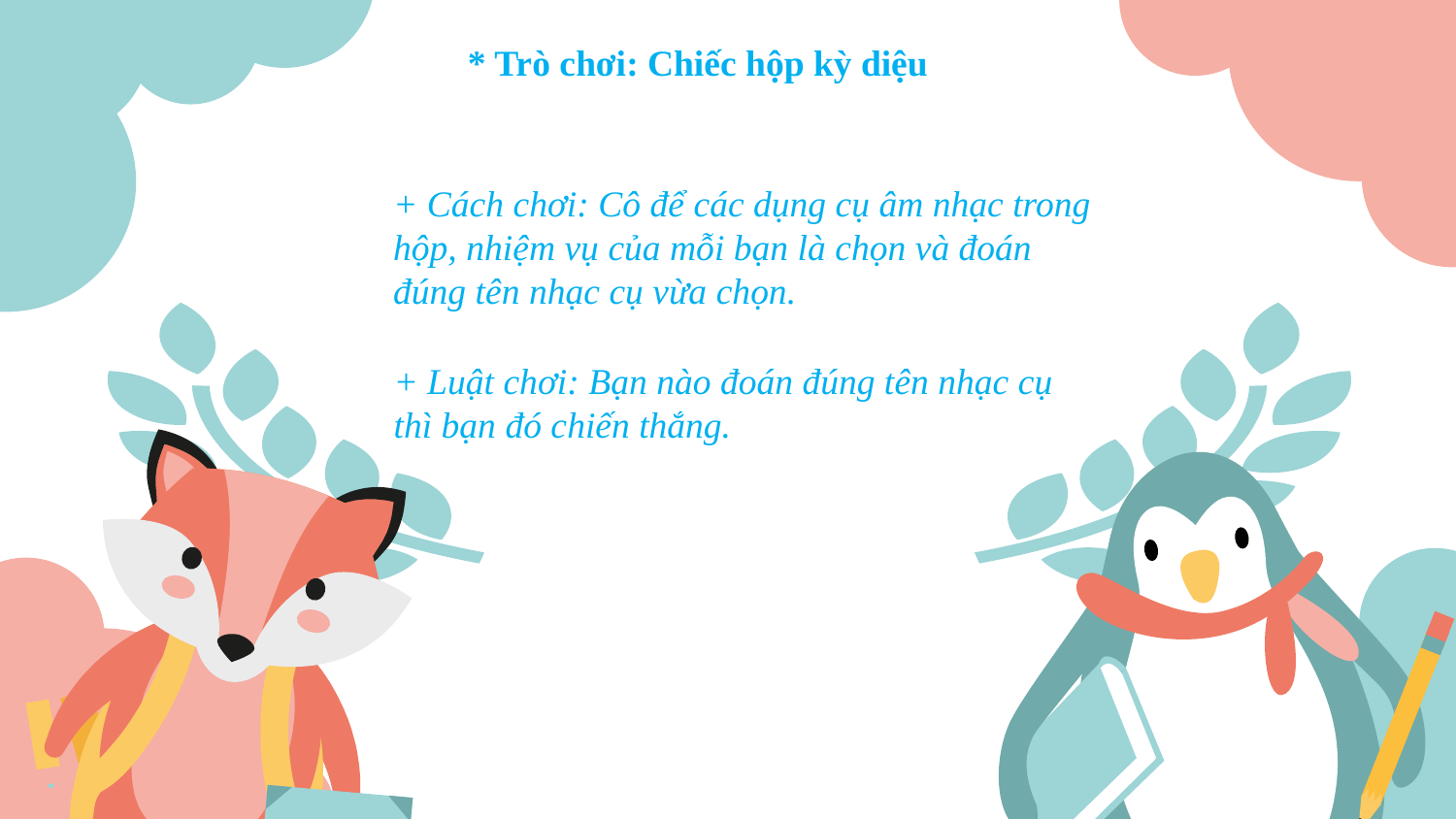

* Trò chơi: Chiếc hộp kỳ diệu
+ Cách chơi: Cô để các dụng cụ âm nhạc trong hộp, nhiệm vụ của mỗi bạn là chọn và đoán đúng tên nhạc cụ vừa chọn.

+ Luật chơi: Bạn nào đoán đúng tên nhạc cụ thì bạn đó chiến thắng.